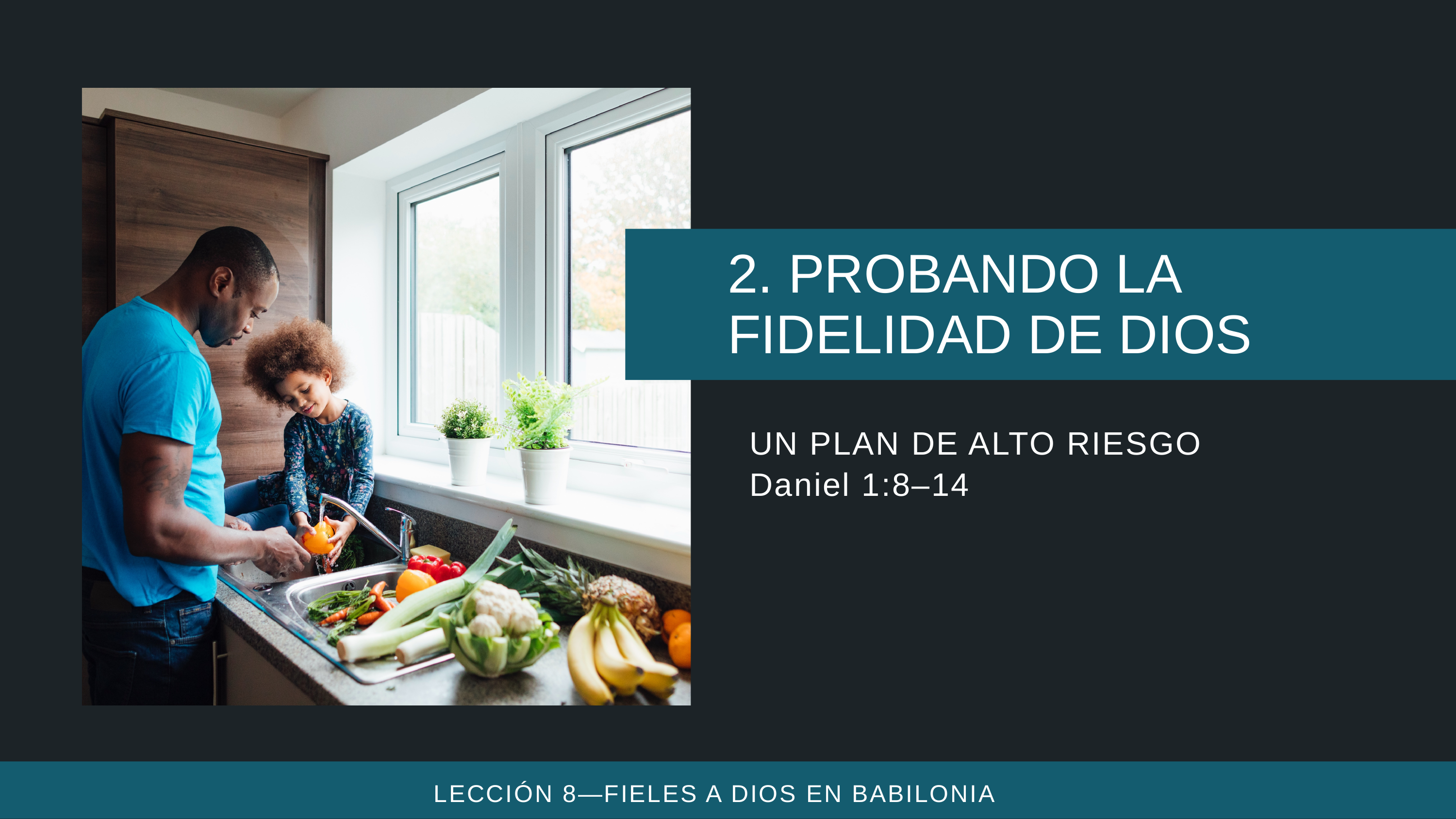

UN PLAN DE ALTO RIESGO
Daniel 1:8–14